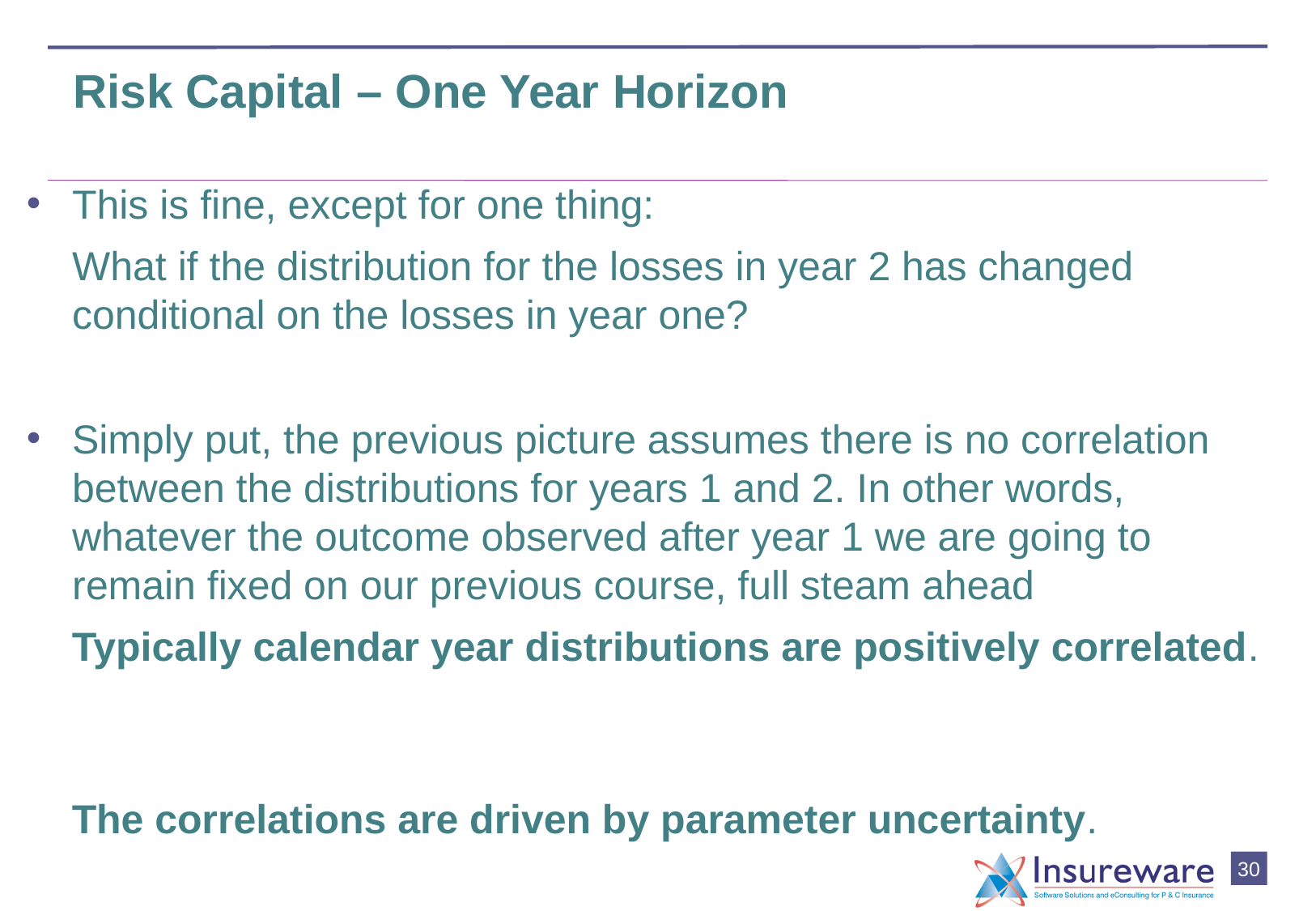

# Risk Capital – One Year Horizon
This is fine, except for one thing:
	What if the distribution for the losses in year 2 has changed conditional on the losses in year one?

Simply put, the previous picture assumes there is no correlation between the distributions for years 1 and 2. In other words, whatever the outcome observed after year 1 we are going to remain fixed on our previous course, full steam ahead
    Typically calendar year distributions are positively correlated.

    The correlations are driven by parameter uncertainty.
30